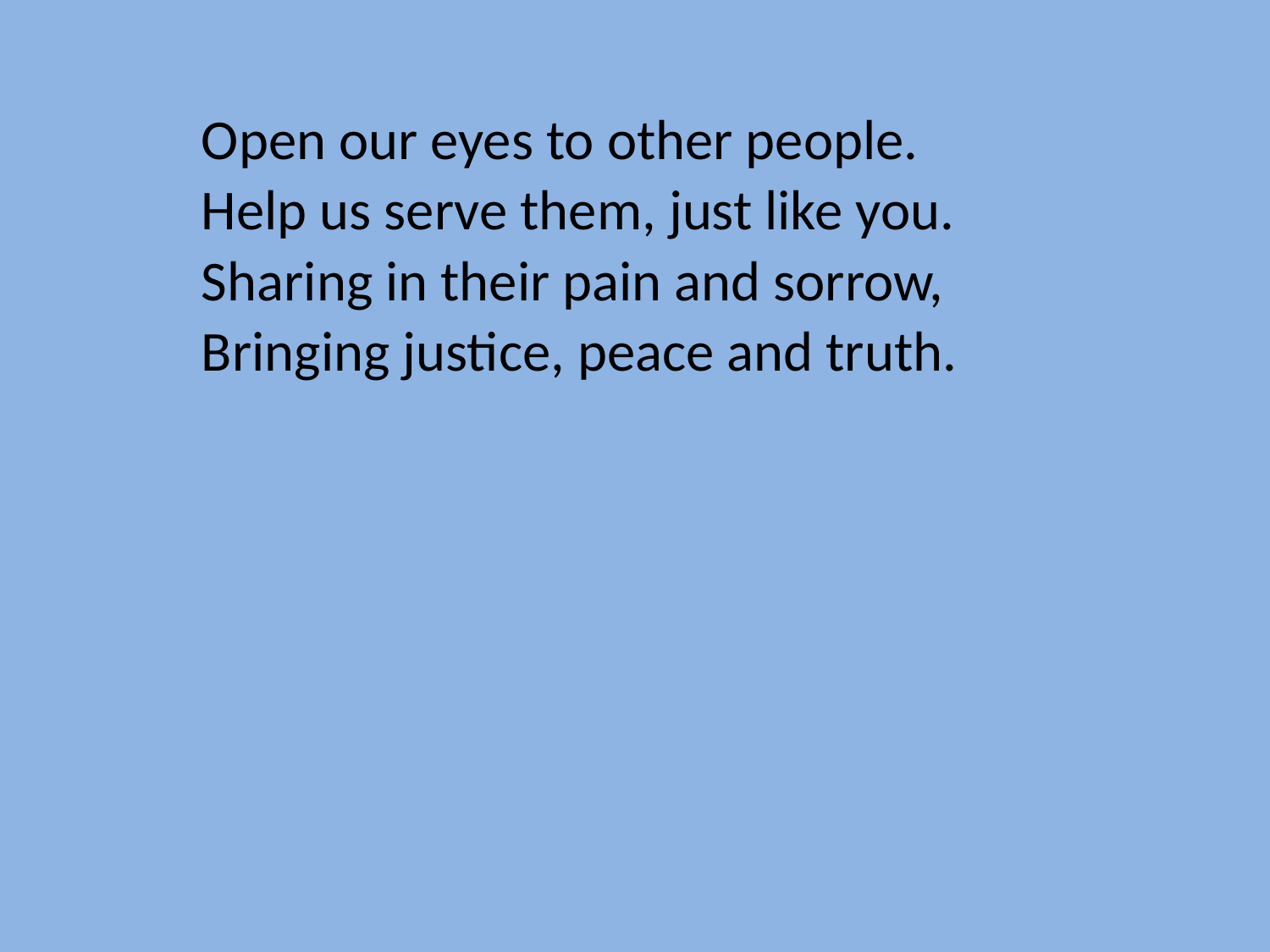

Open our eyes to other people.
Help us serve them, just like you.
Sharing in their pain and sorrow,
Bringing justice, peace and truth.